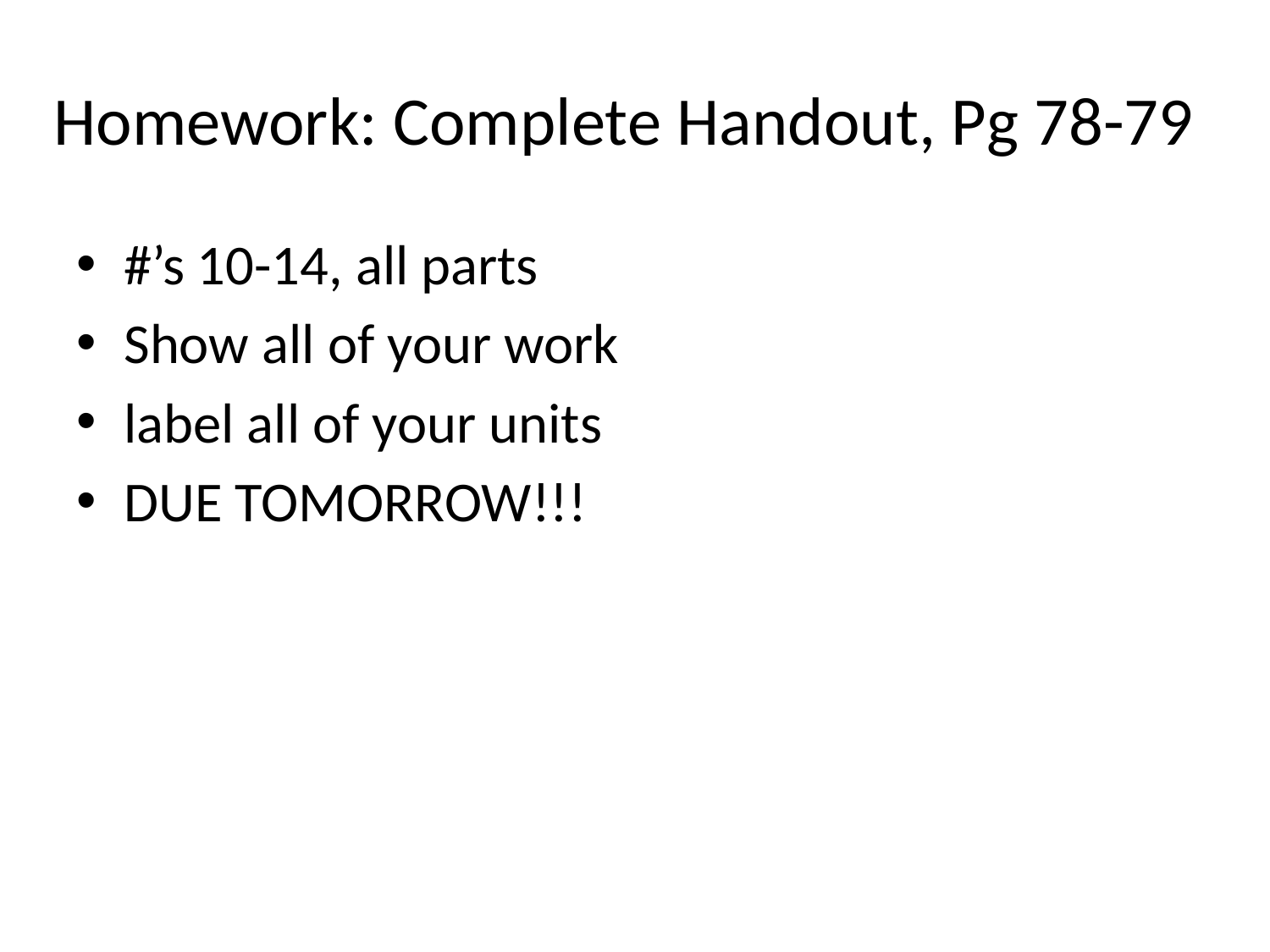

# Homework: Complete Handout, Pg 78-79
#’s 10-14, all parts
Show all of your work
label all of your units
DUE TOMORROW!!!